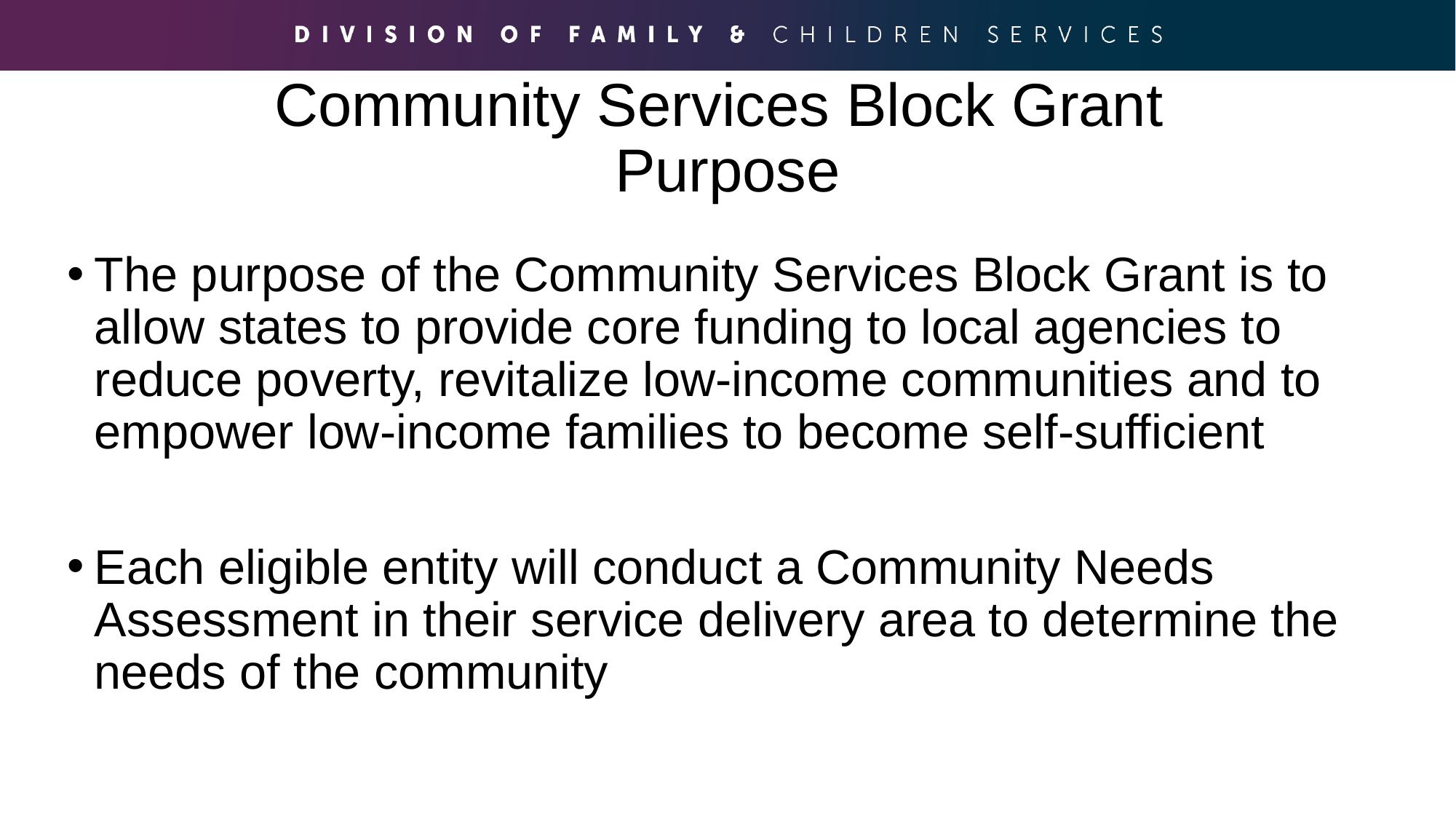

# Community Services Block Grant Purpose

The purpose of the Community Services Block Grant is to allow states to provide core funding to local agencies to reduce poverty, revitalize low-income communities and to empower low-income families to become self-sufficient

Each eligible entity will conduct a Community Needs Assessment in their service delivery area to determine the needs of the community